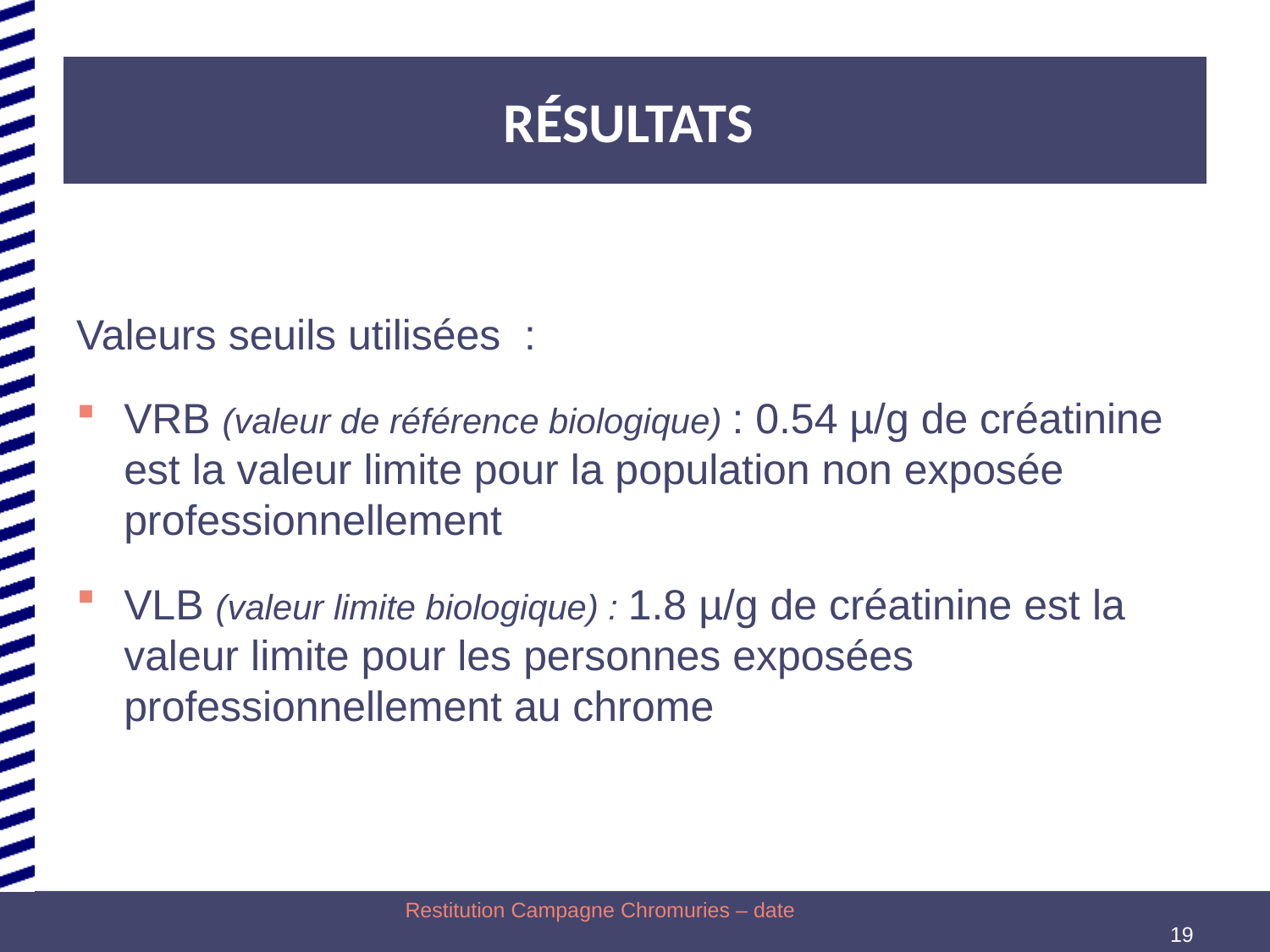

# résultats
Valeurs seuils utilisées  :

VRB (valeur de référence biologique) : 0.54 µ/g de créatinine est la valeur limite pour la population non exposée professionnellement

VLB (valeur limite biologique) : 1.8 µ/g de créatinine est la valeur limite pour les personnes exposées professionnellement au chrome
Restitution Campagne Chromuries – date
19